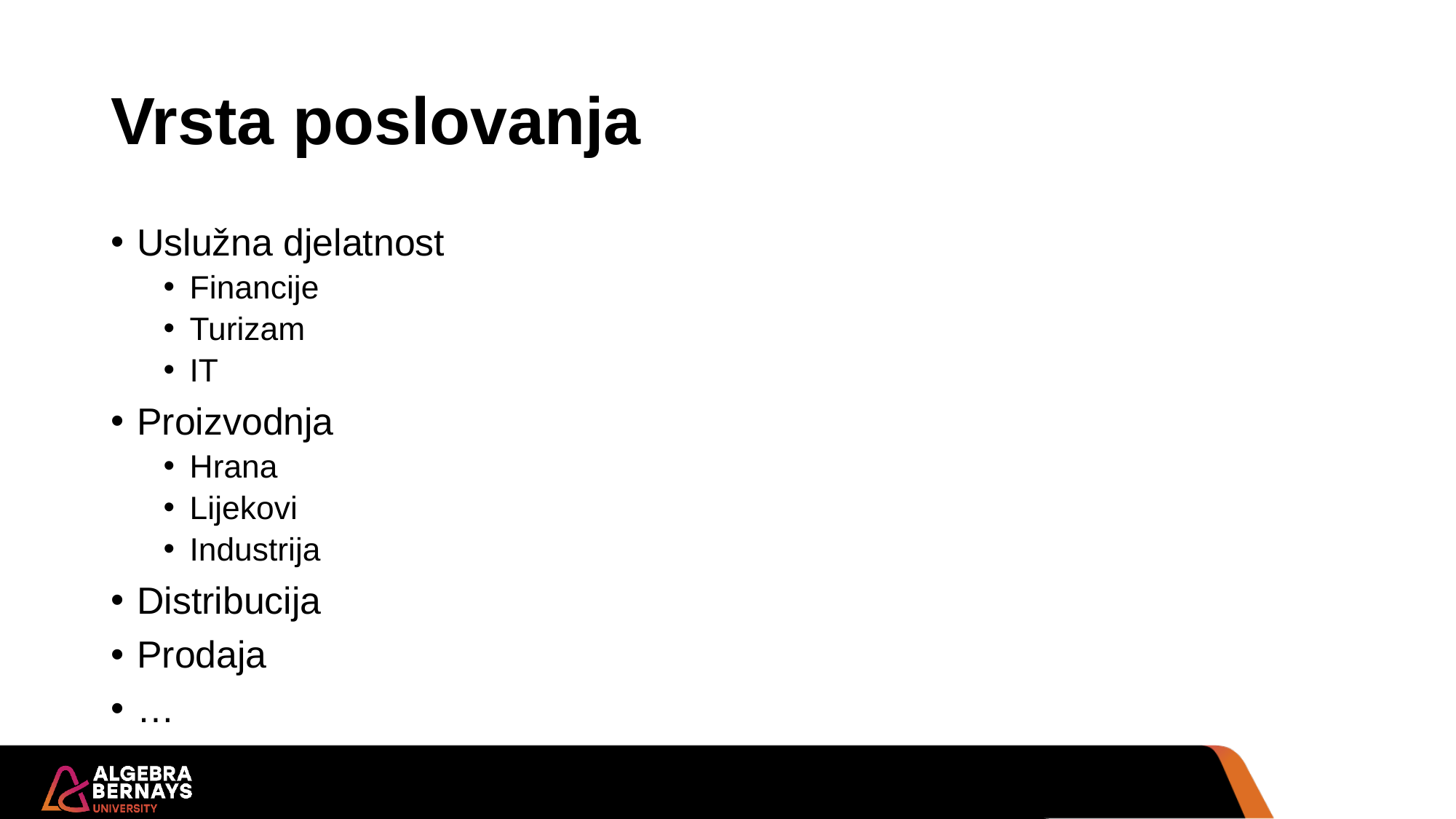

# Vrsta poslovanja
Uslužna djelatnost
Financije
Turizam
IT
Proizvodnja
Hrana
Lijekovi
Industrija
Distribucija
Prodaja
…